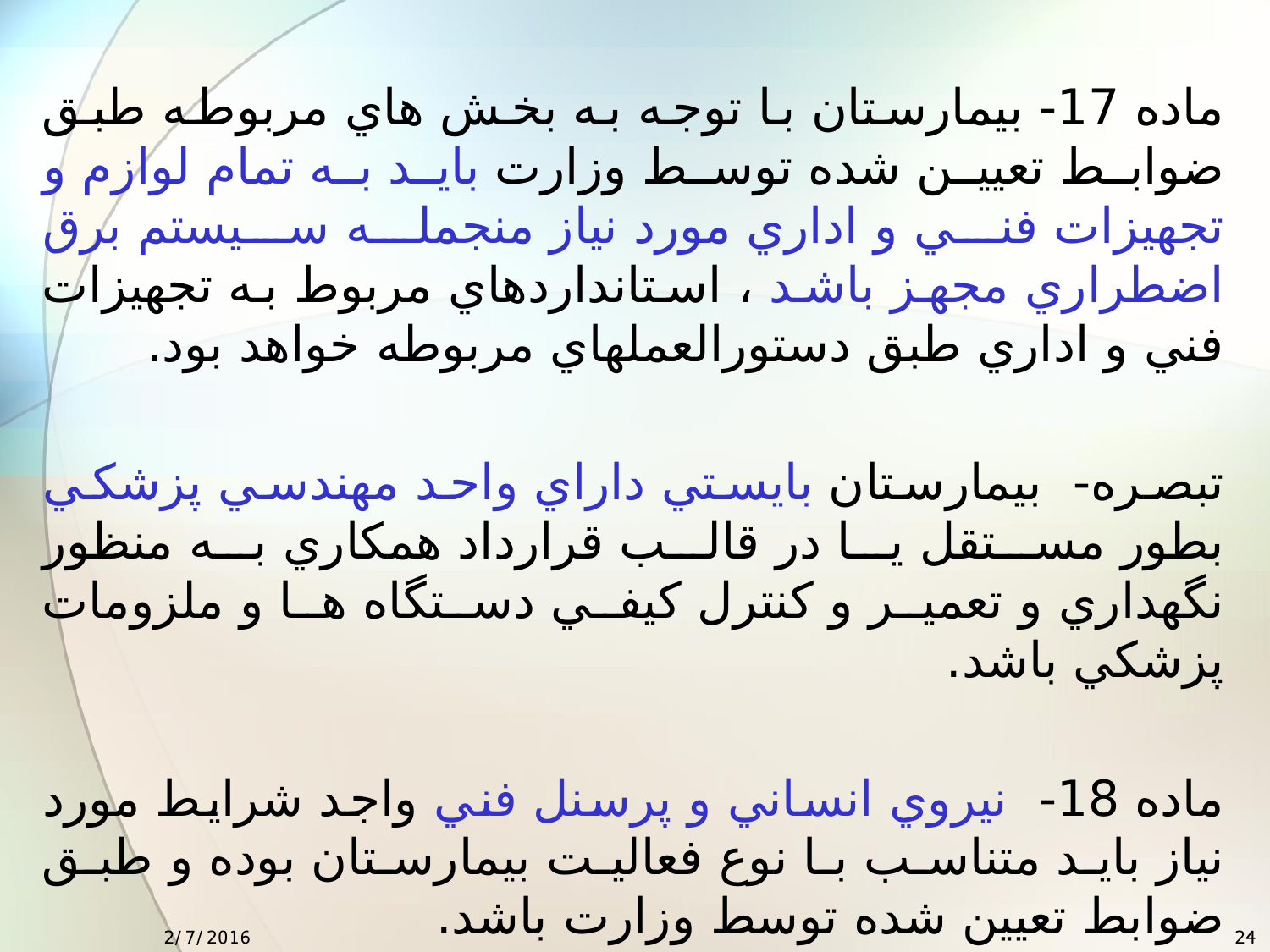

ماده 17- بيمارستان با توجه به بخش هاي مربوطه طبق ضوابط تعيين شده توسط وزارت بايد به تمام لوازم و تجهيزات فني و اداري مورد نياز منجمله سيستم برق اضطراري مجهز باشد ، استانداردهاي مربوط به تجهيزات فني و اداري طبق دستورالعملهاي مربوطه خواهد بود.

تبصره-  بيمارستان بايستي داراي واحد مهندسي پزشكي بطور مستقل يا در قالب قرارداد همكاري به منظور نگهداري و تعمير و كنترل كيفي دستگاه ها و ملزومات پزشكي باشد.

ماده 18-  نيروي انساني و پرسنل فني واجد شرايط مورد نياز بايد متناسب با نوع فعاليت بيمارستان بوده و طبق ضوابط تعيين شده توسط وزارت باشد.

2/7/2016
24